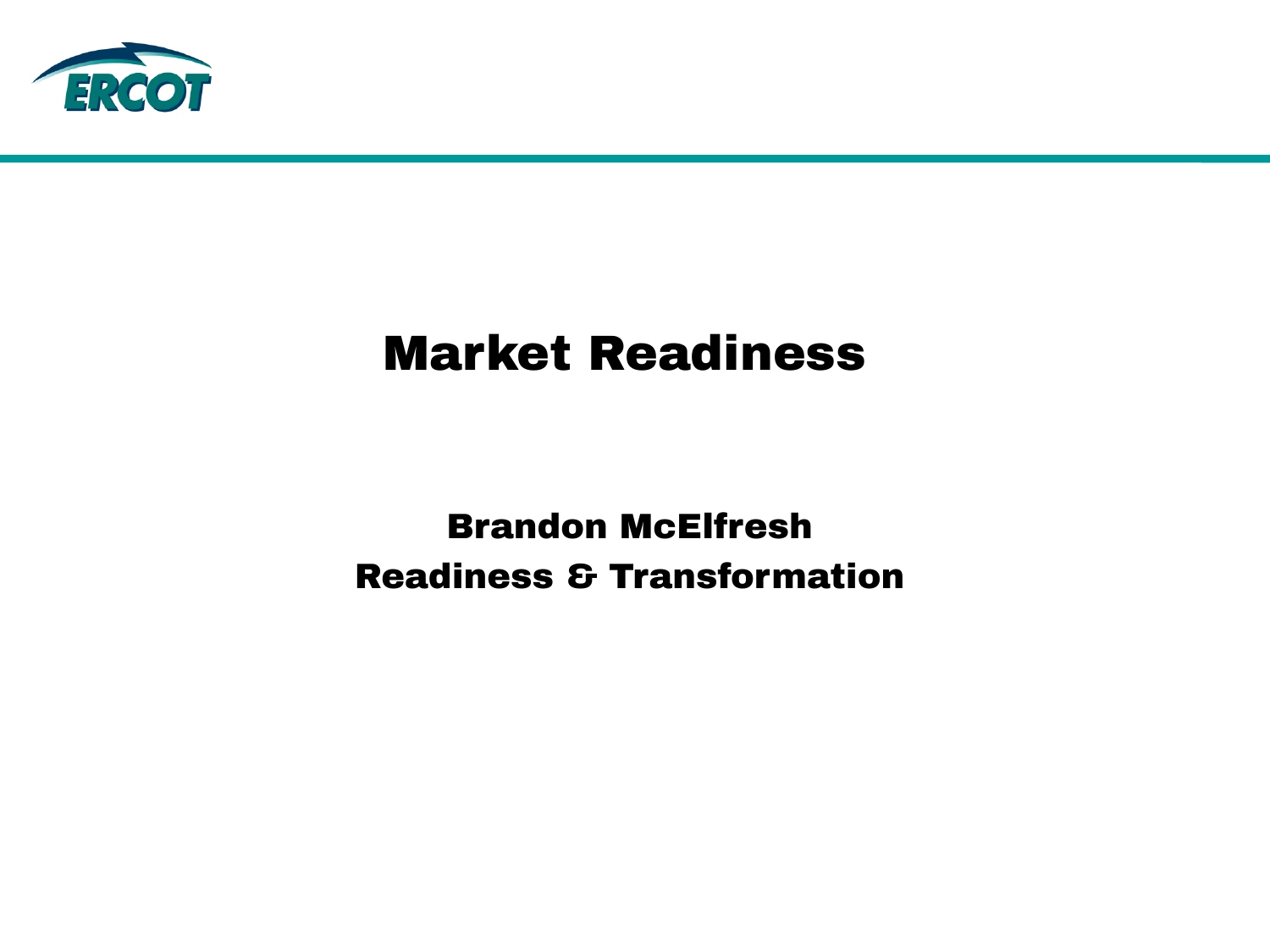

# Market Readiness
Brandon McElfresh
Readiness & Transformation